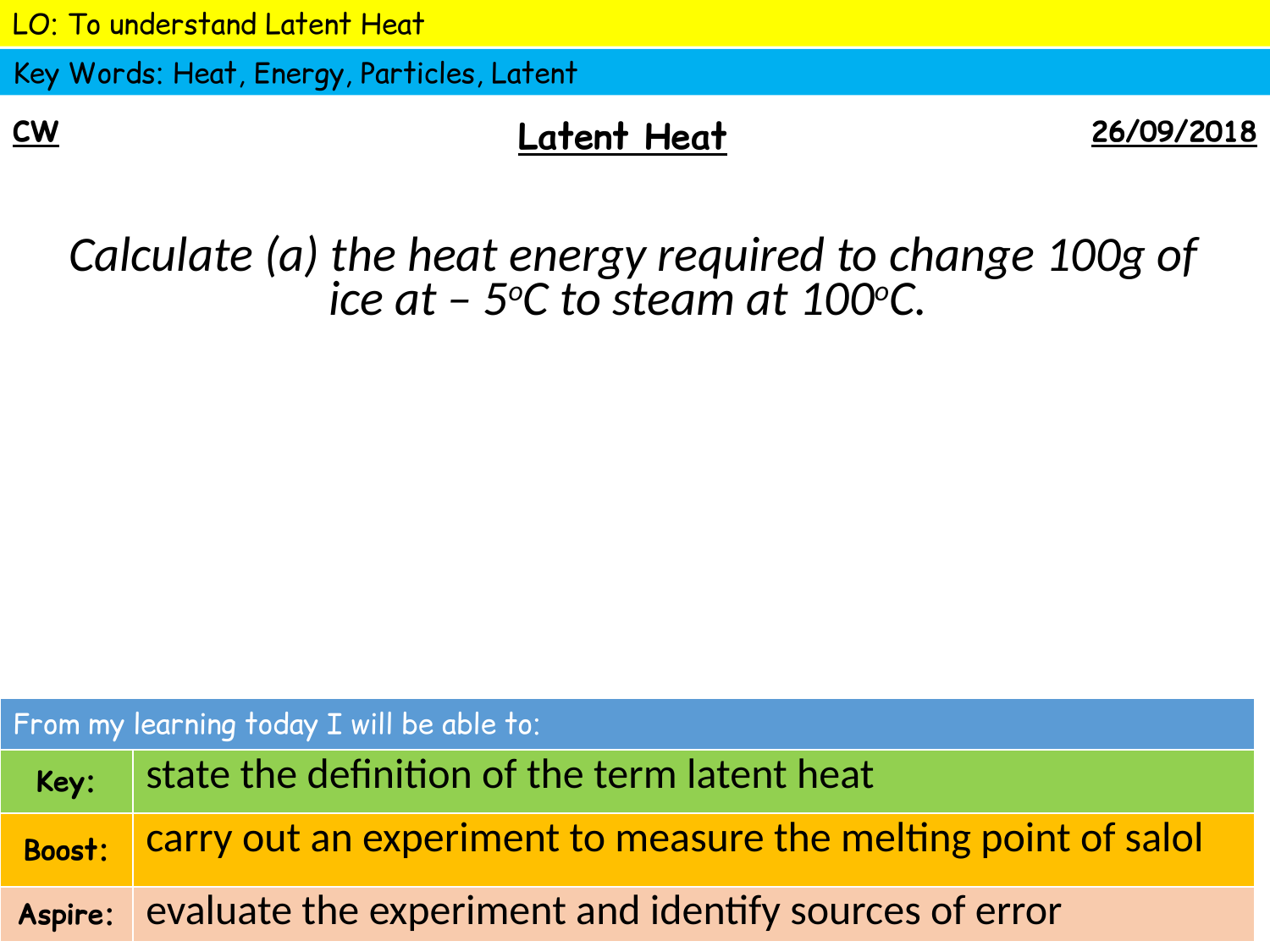

| CW | Latent Heat | 26/09/2018 |
| --- | --- | --- |
Calculate (a) the heat energy required to change 100g of ice at – 5oC to steam at 100oC.
| From my learning today I will be able to: |  |
| --- | --- |
| Key: | state the definition of the term latent heat |
| Boost: | carry out an experiment to measure the melting point of salol |
| Aspire: | evaluate the experiment and identify sources of error |